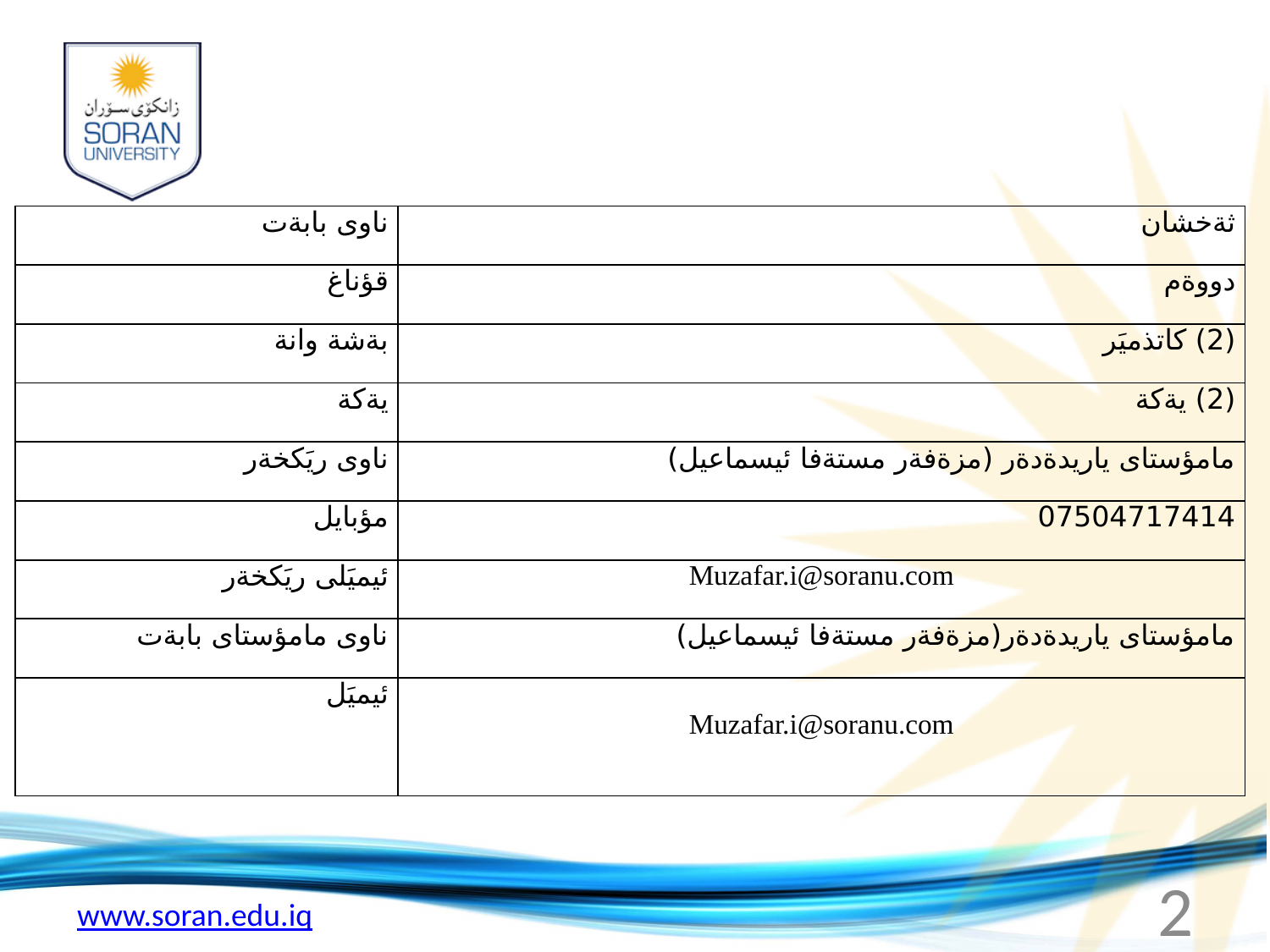

#
| ناوى بابةت | ثةخشان |
| --- | --- |
| قؤناغ | دووةم |
| بةشة وانة | (2) كاتذميَر |
| يةكة | (2) يةكة |
| ناوى ريَكخةر | مامؤستاى ياريدةدةر (مزةفةر مستةفا ئيسماعيل) |
| مؤبايل | 07504717414 |
| ئيميَلى ريَكخةر | Muzafar.i@soranu.com |
| ناوى مامؤستاى بابةت | مامؤستاى ياريدةدةر(مزةفةر مستةفا ئيسماعيل) |
| ئيميَل | Muzafar.i@soranu.com |
2